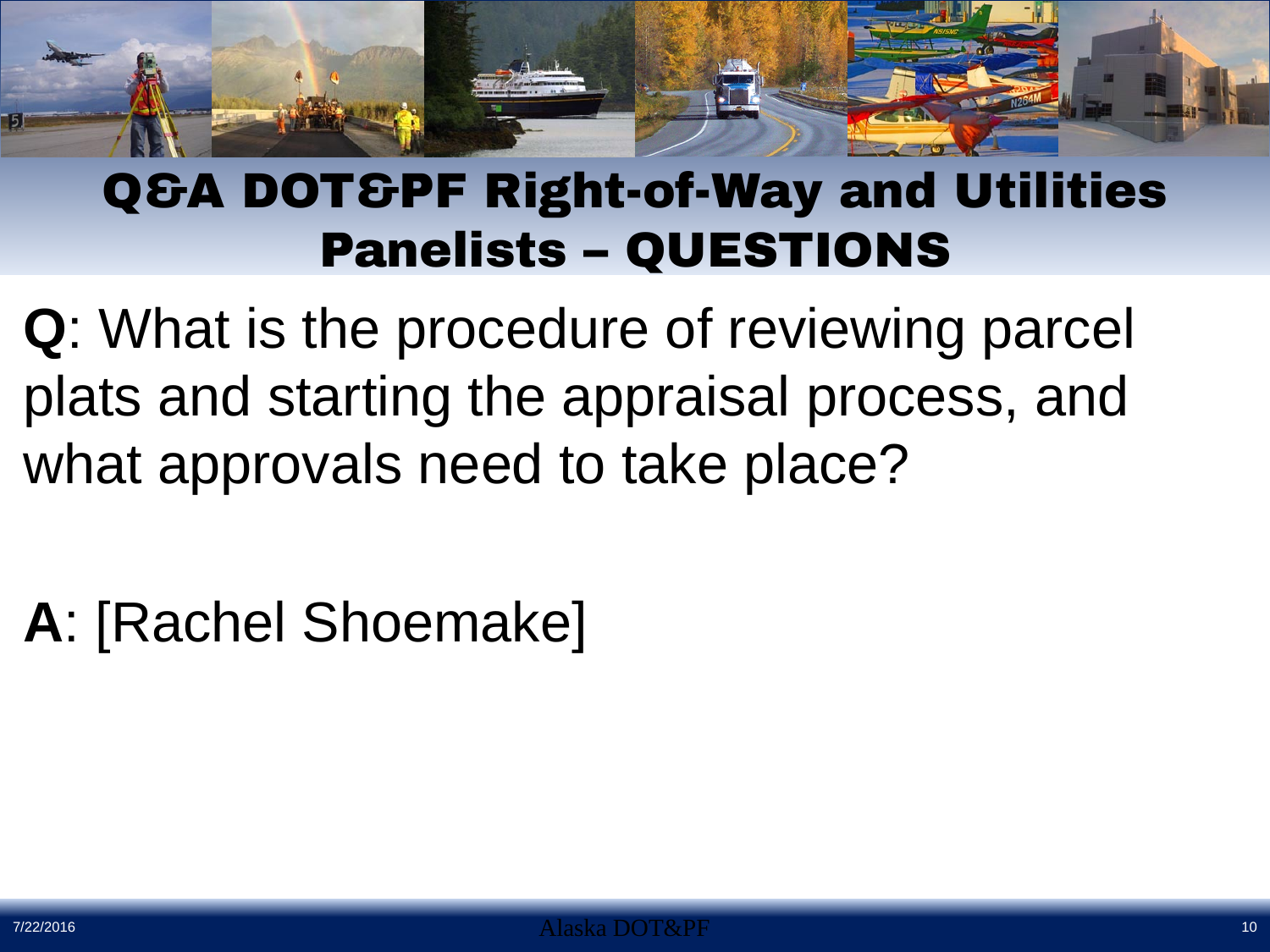

# Q&A DOT&PF Right-of-Way and Utilities Panelists – Questions
Q: What is the procedure of reviewing parcel plats and starting the appraisal process, and what approvals need to take place?

A: [Rachel Shoemake]
7/22/2016
Alaska DOT&PF
10